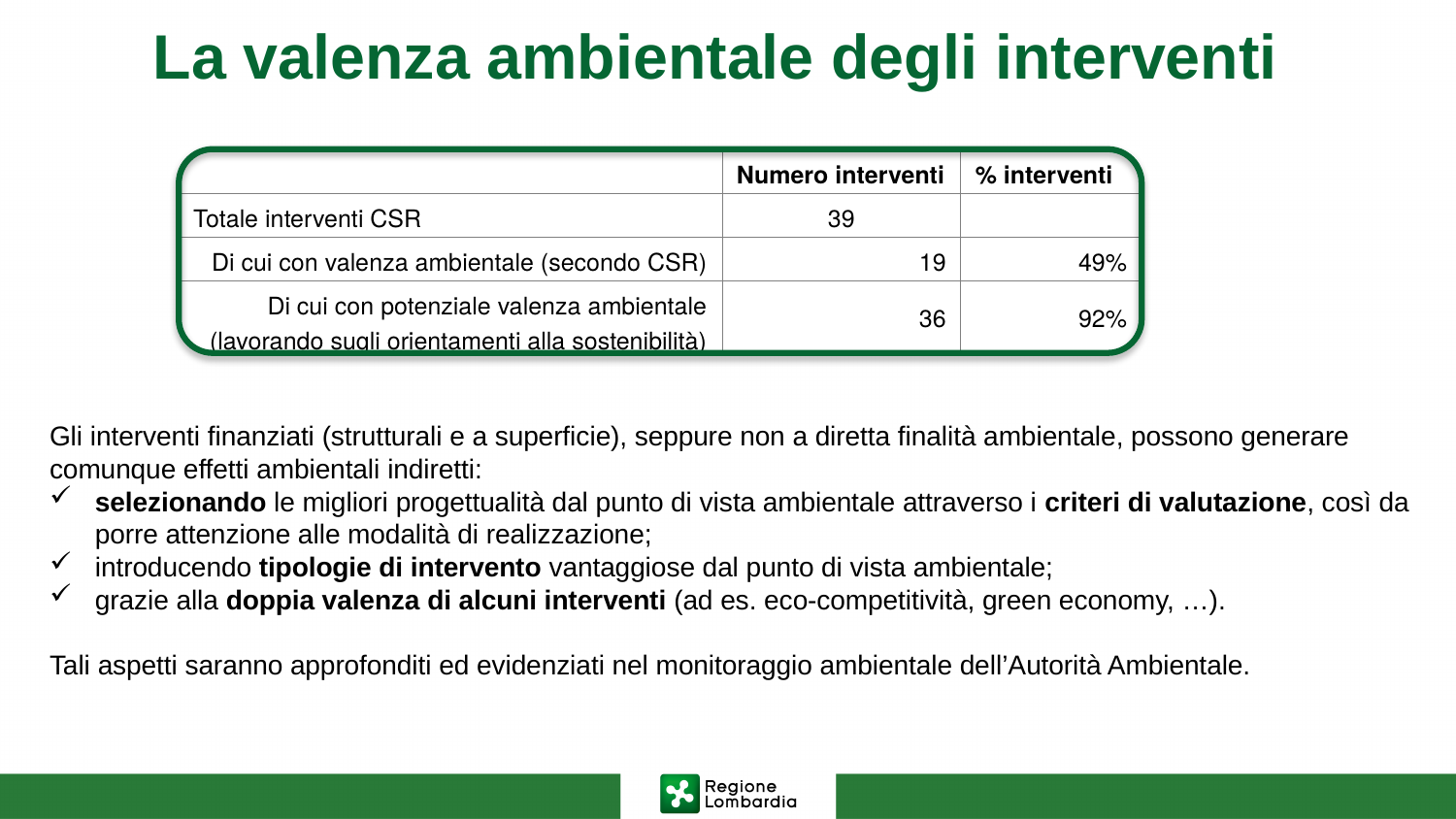

# La valenza ambientale degli interventi
|  | Numero interventi | % interventi |
| --- | --- | --- |
| Totale interventi CSR | 39 |  |
| Di cui con valenza ambientale (secondo CSR) | 19 | 49% |
| Di cui con potenziale valenza ambientale (lavorando sugli orientamenti alla sostenibilità) | 36 | 92% |

Gli interventi finanziati (strutturali e a superficie), seppure non a diretta finalità ambientale, possono generare comunque effetti ambientali indiretti:
selezionando le migliori progettualità dal punto di vista ambientale attraverso i criteri di valutazione, così da porre attenzione alle modalità di realizzazione;
introducendo tipologie di intervento vantaggiose dal punto di vista ambientale;
grazie alla doppia valenza di alcuni interventi (ad es. eco-competitività, green economy, …).

Tali aspetti saranno approfonditi ed evidenziati nel monitoraggio ambientale dell’Autorità Ambientale.